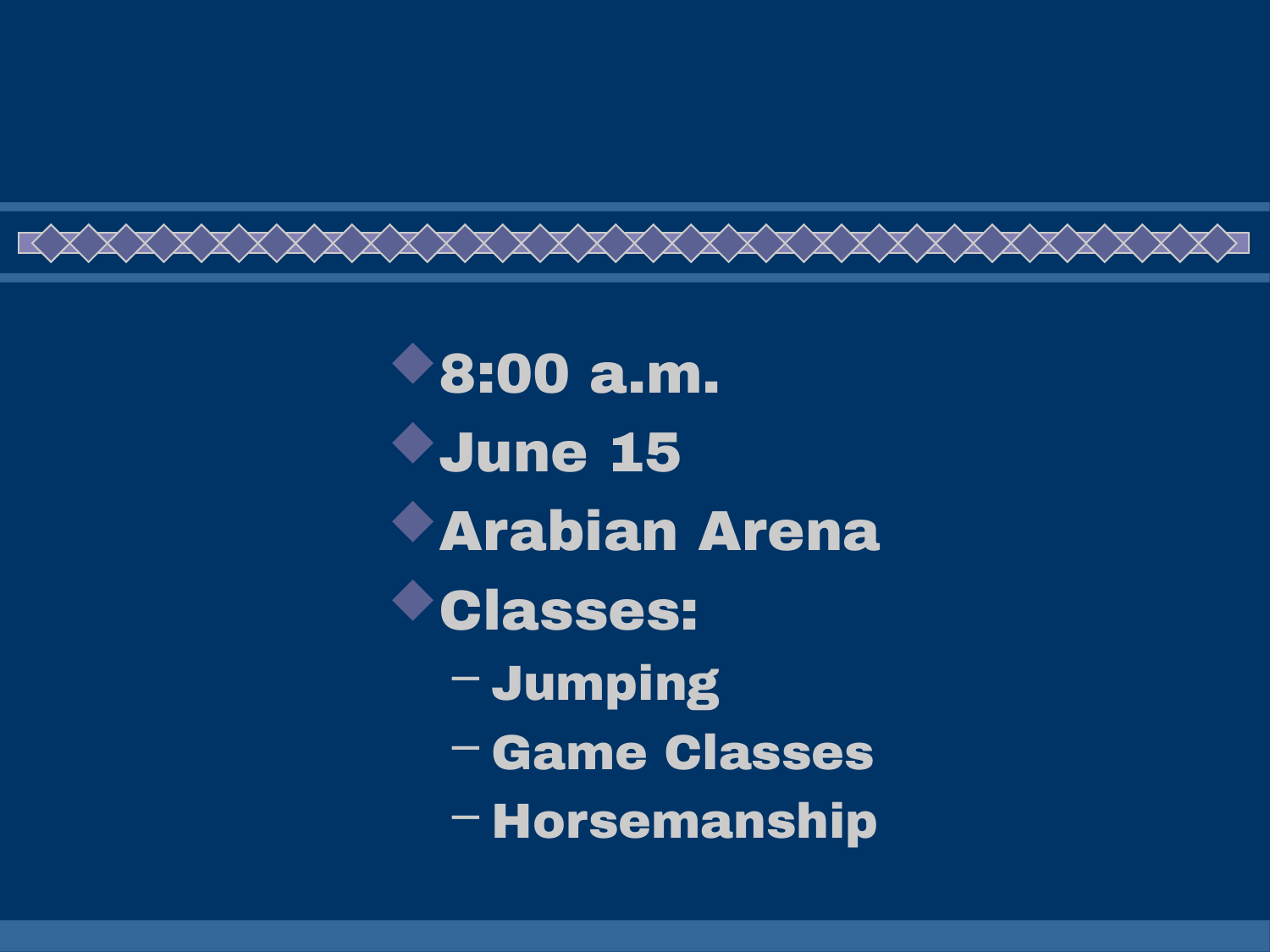

#
8:00 a.m.
June 15
Arabian Arena
Classes:
Jumping
Game Classes
Horsemanship